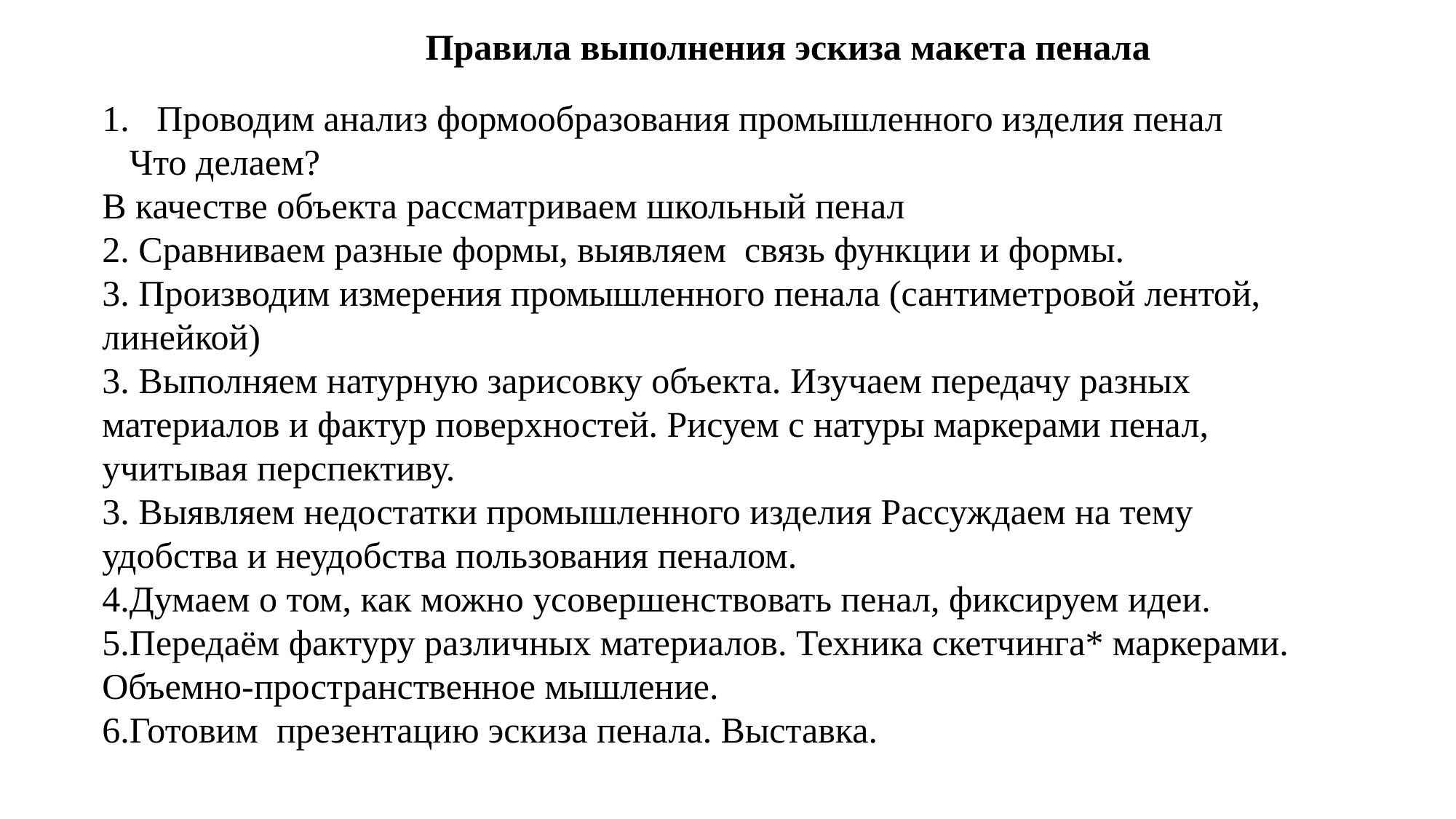

Правила выполнения эскиза макета пенала

Проводим анализ формообразования промышленного изделия пенал
   Что делаем?
В качестве объекта рассматриваем школьный пенал
2. Сравниваем разные формы, выявляем  связь функции и формы.
3. Производим измерения промышленного пенала (сантиметровой лентой, линейкой)
3. Выполняем натурную зарисовку объекта. Изучаем передачу разных материалов и фактур поверхностей. Рисуем с натуры маркерами пенал, учитывая перспективу.
3. Выявляем недостатки промышленного изделия Рассуждаем на тему удобства и неудобства пользования пеналом.
4.Думаем о том, как можно усовершенствовать пенал, фиксируем идеи.
5.Передаём фактуру различных материалов. Техника скетчинга* маркерами. Объемно-пространственное мышление.
6.Готовим  презентацию эскиза пенала. Выставка.